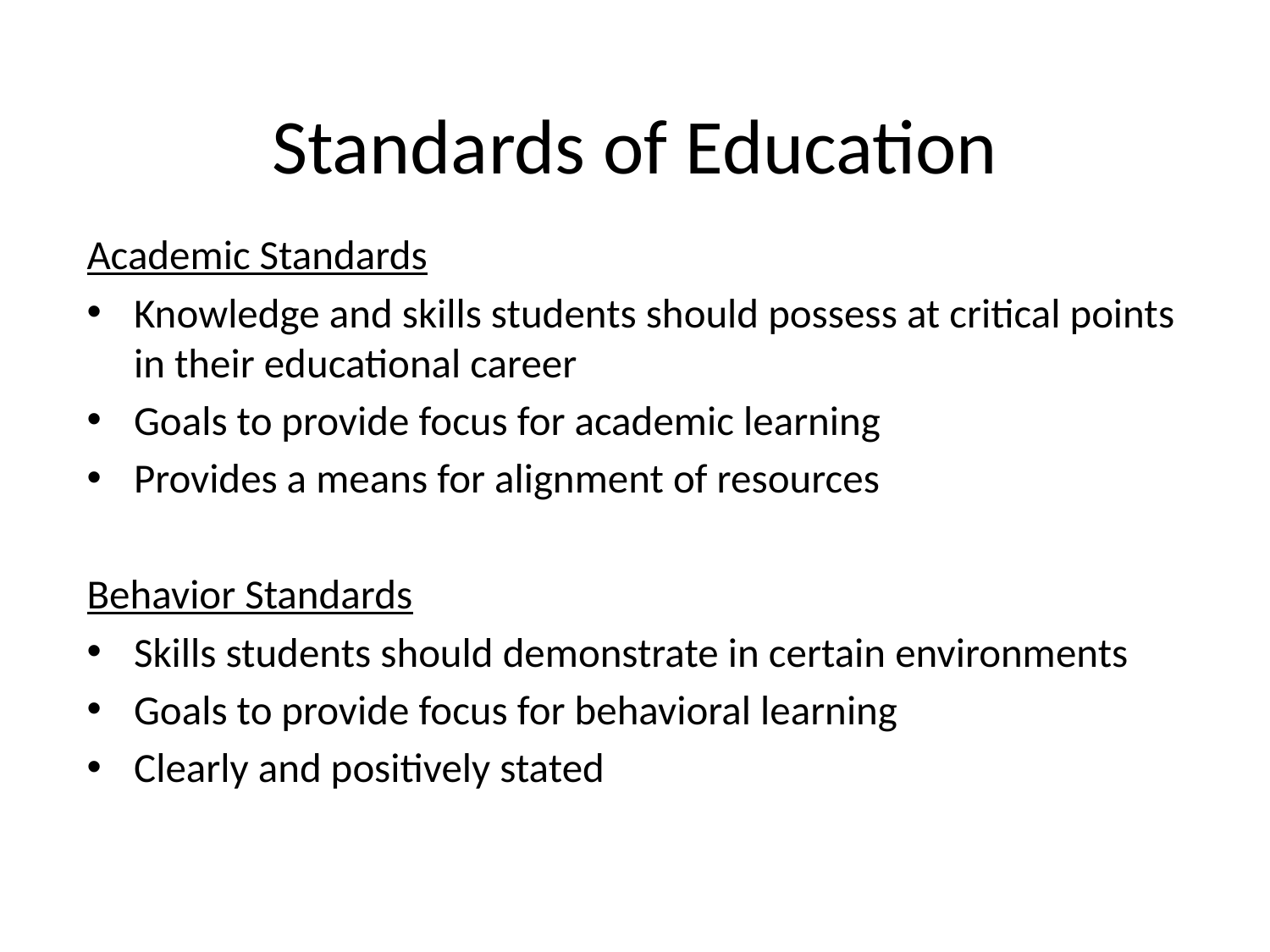

# Standards of Education
Academic Standards
Knowledge and skills students should possess at critical points in their educational career
Goals to provide focus for academic learning
Provides a means for alignment of resources

Behavior Standards
Skills students should demonstrate in certain environments
Goals to provide focus for behavioral learning
Clearly and positively stated